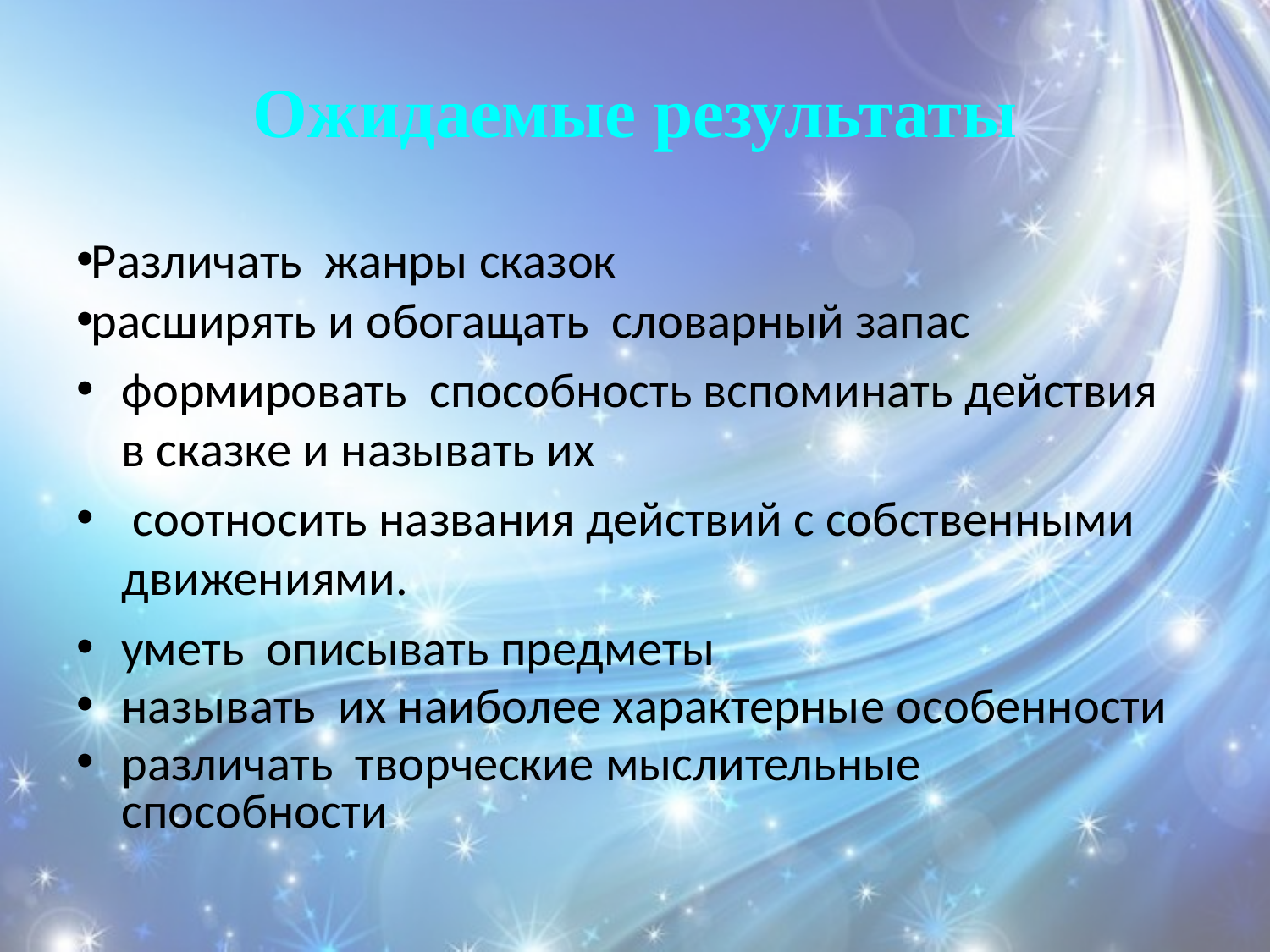

# Ожидаемые результаты
Различать  жанры сказок
расширять и обогащать  словарный запас
формировать  способность вспоминать действия в сказке и называть их
 соотносить названия действий с собственными движениями.
уметь  описывать предметы
называть  их наиболее характерные особенности
различать  творческие мыслительные способности